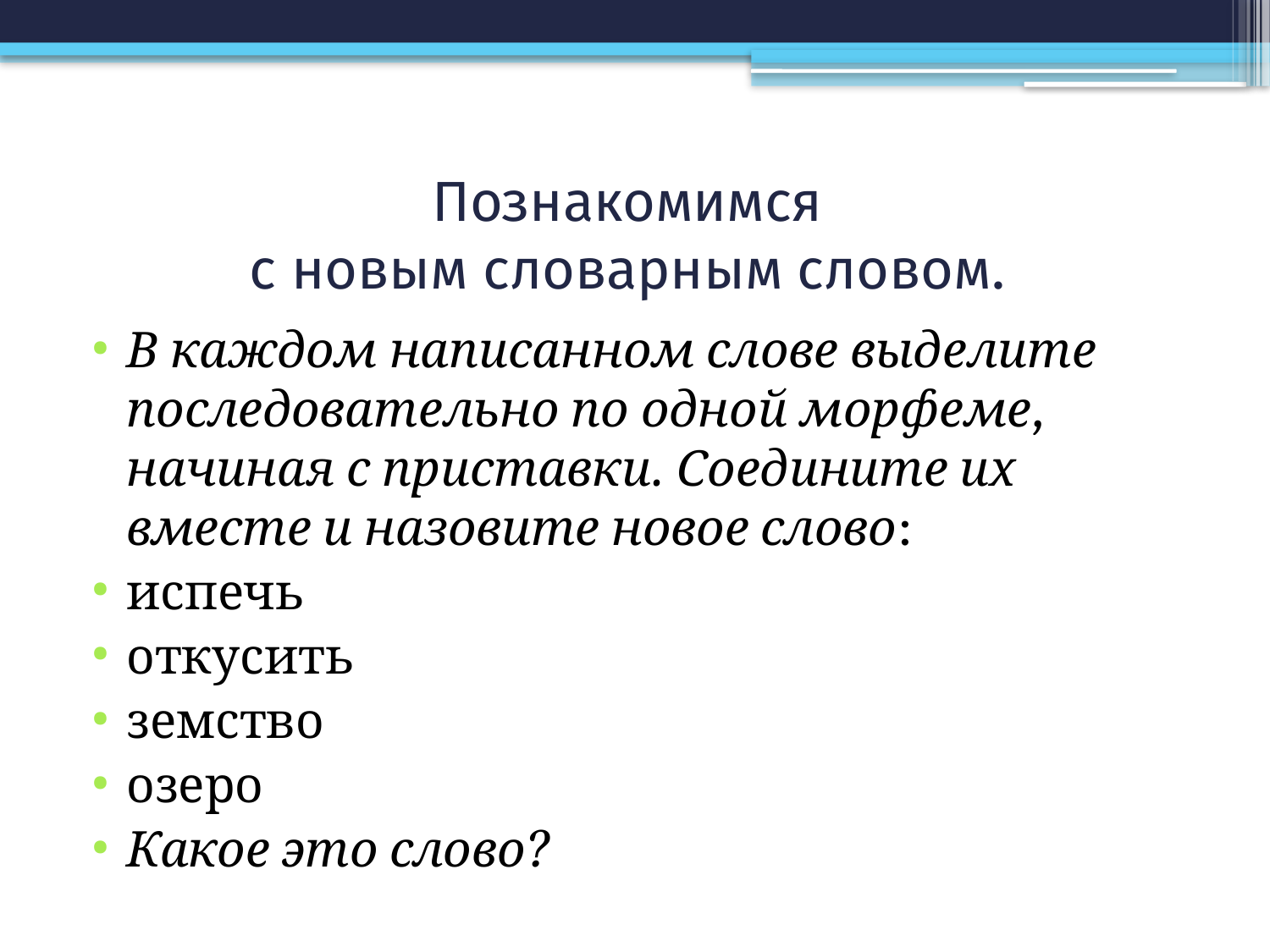

# Познакомимся с новым словарным словом.
В каждом написанном слове выделите последовательно по одной морфеме, начиная с приставки. Соедините их вместе и назовите новое слово:
испечь
откусить
земство
озеро
Какое это слово?